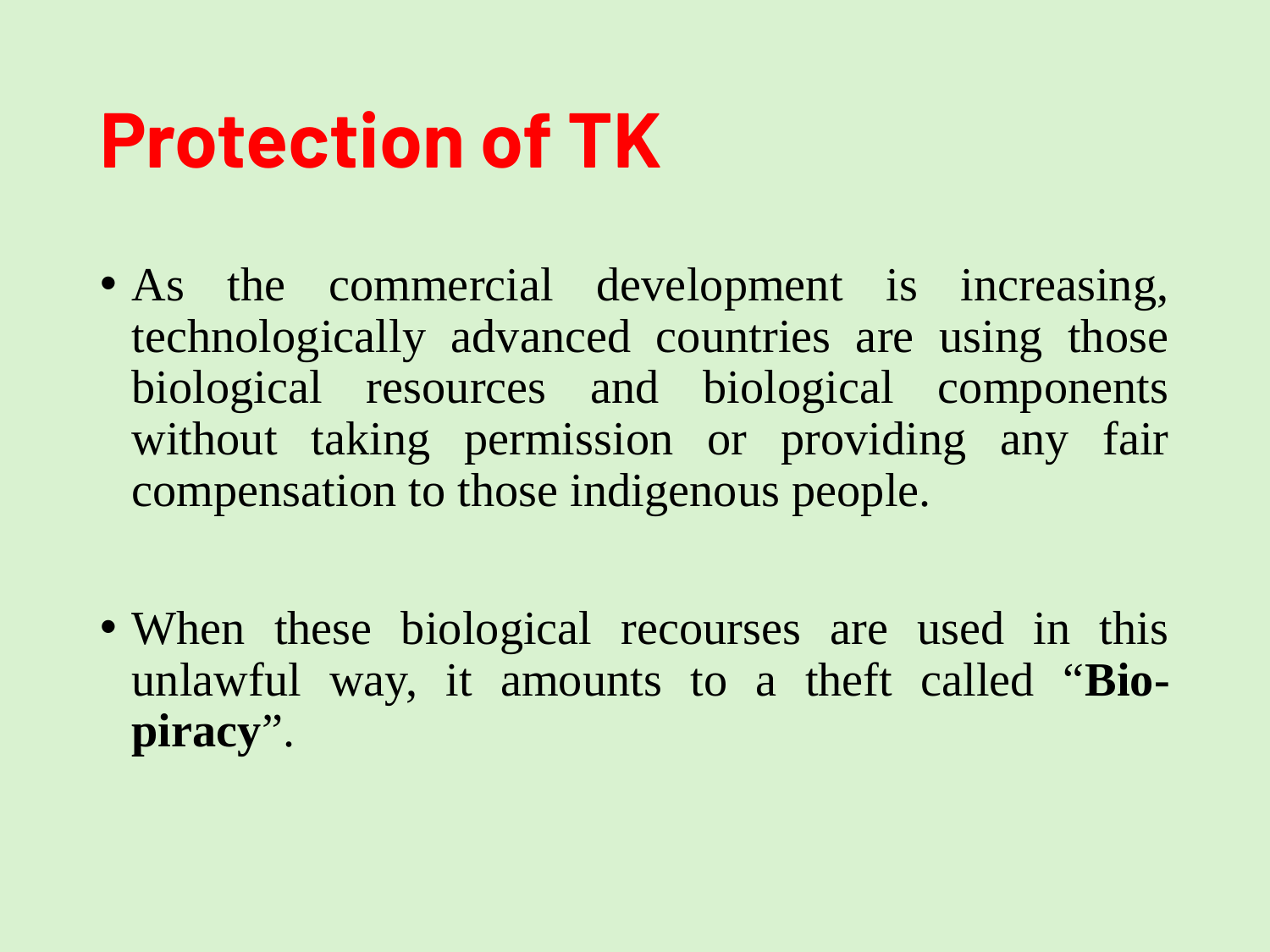

# Protection of TK
As the commercial development is increasing, technologically advanced countries are using those biological resources and biological components without taking permission or providing any fair compensation to those indigenous people.

When these biological recourses are used in this unlawful way, it amounts to a theft called “Bio-piracy”.